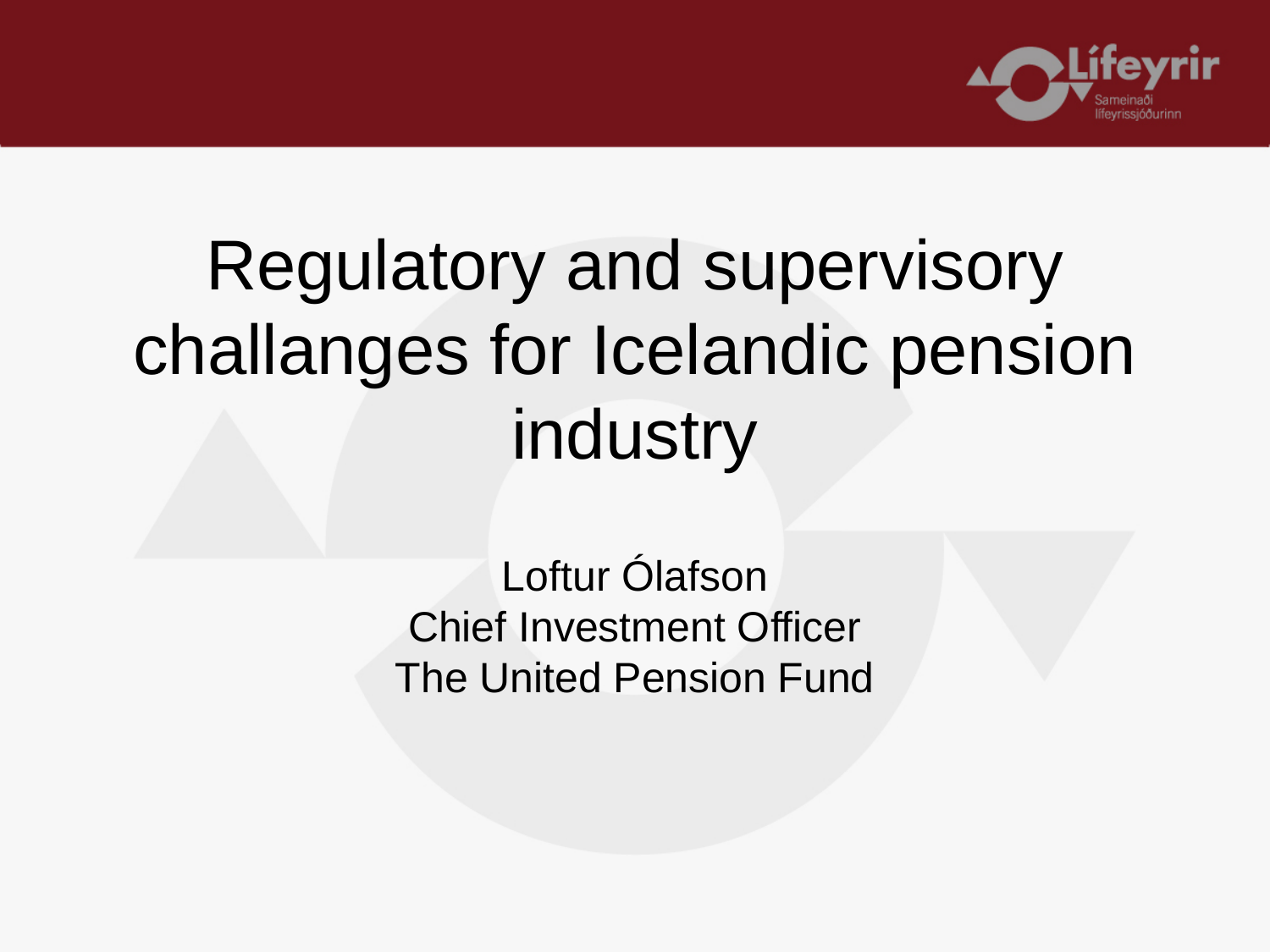

# Regulatory and supervisory challanges for Icelandic pension industry Loftur Ólafson Chief Investment Officer The United Pension Fund